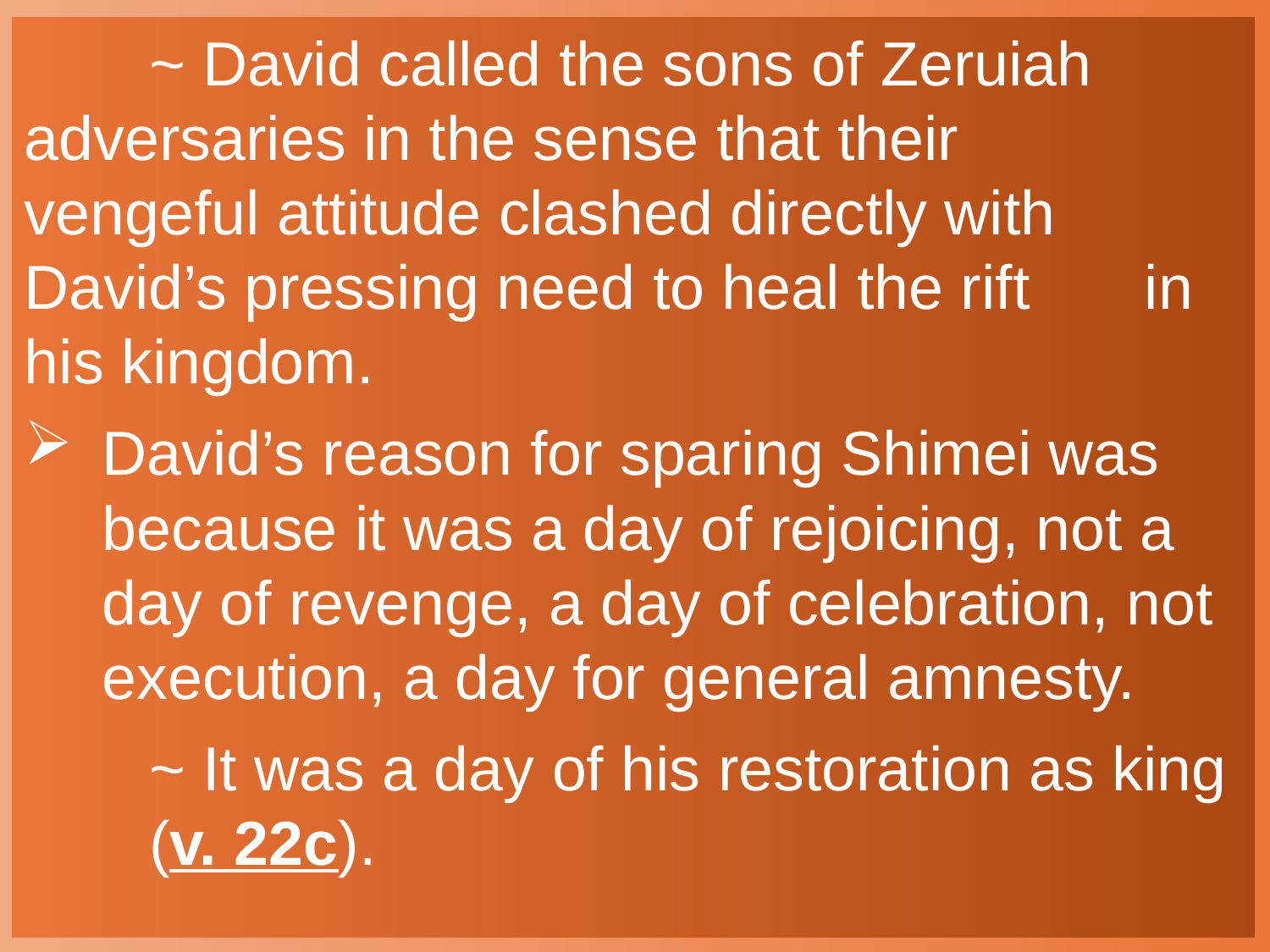

~ David called the sons of Zeruiah 					adversaries in the sense that their 						vengeful attitude clashed directly with 					David’s pressing need to heal the rift 					in his kingdom.
David’s reason for sparing Shimei was because it was a day of rejoicing, not a day of revenge, a day of celebration, not execution, a day for general amnesty.
		~ It was a day of his restoration as king 					(v. 22c).